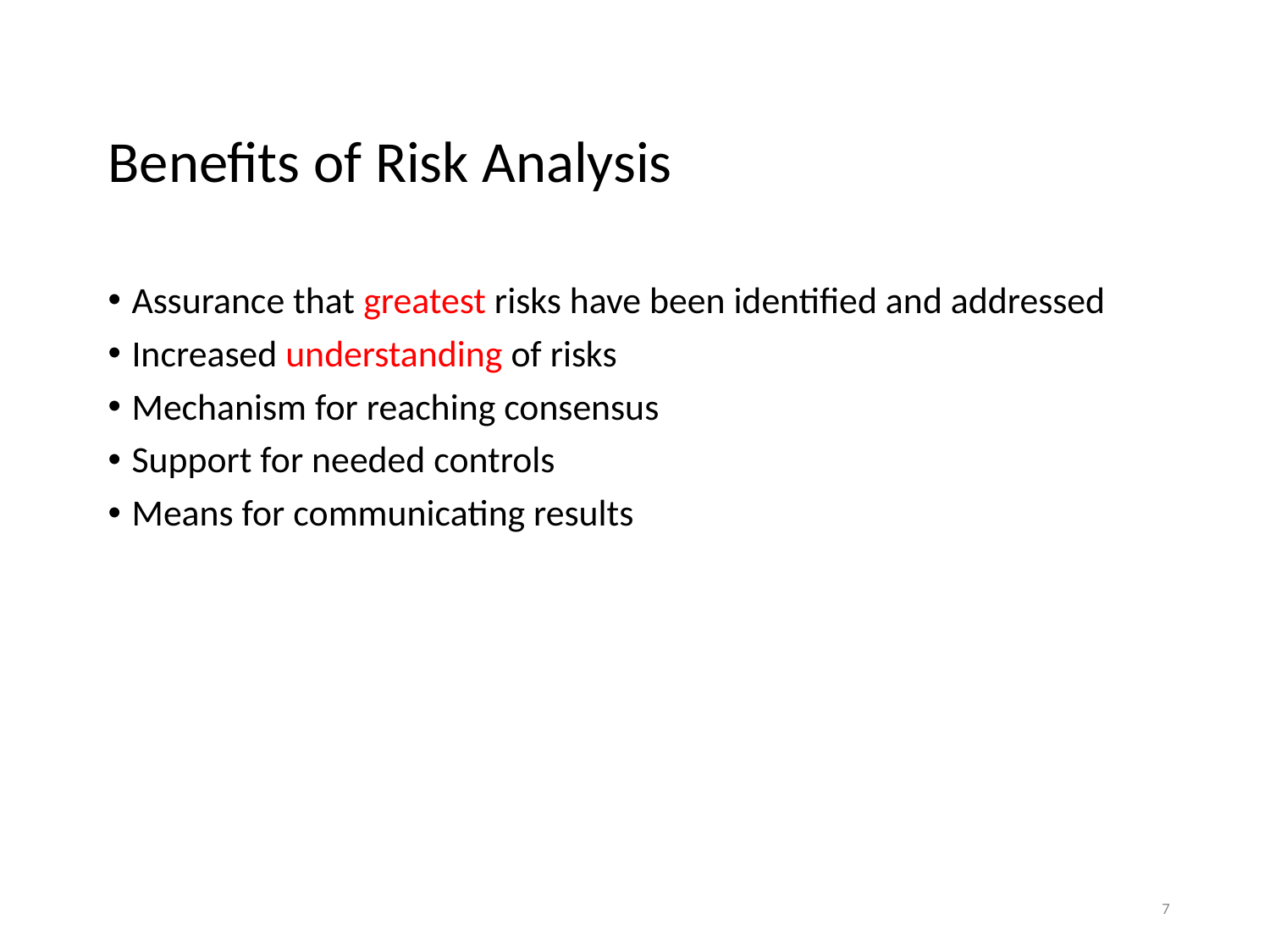

# Benefits of Risk Analysis
Assurance that greatest risks have been identified and addressed
Increased understanding of risks
Mechanism for reaching consensus
Support for needed controls
Means for communicating results
7